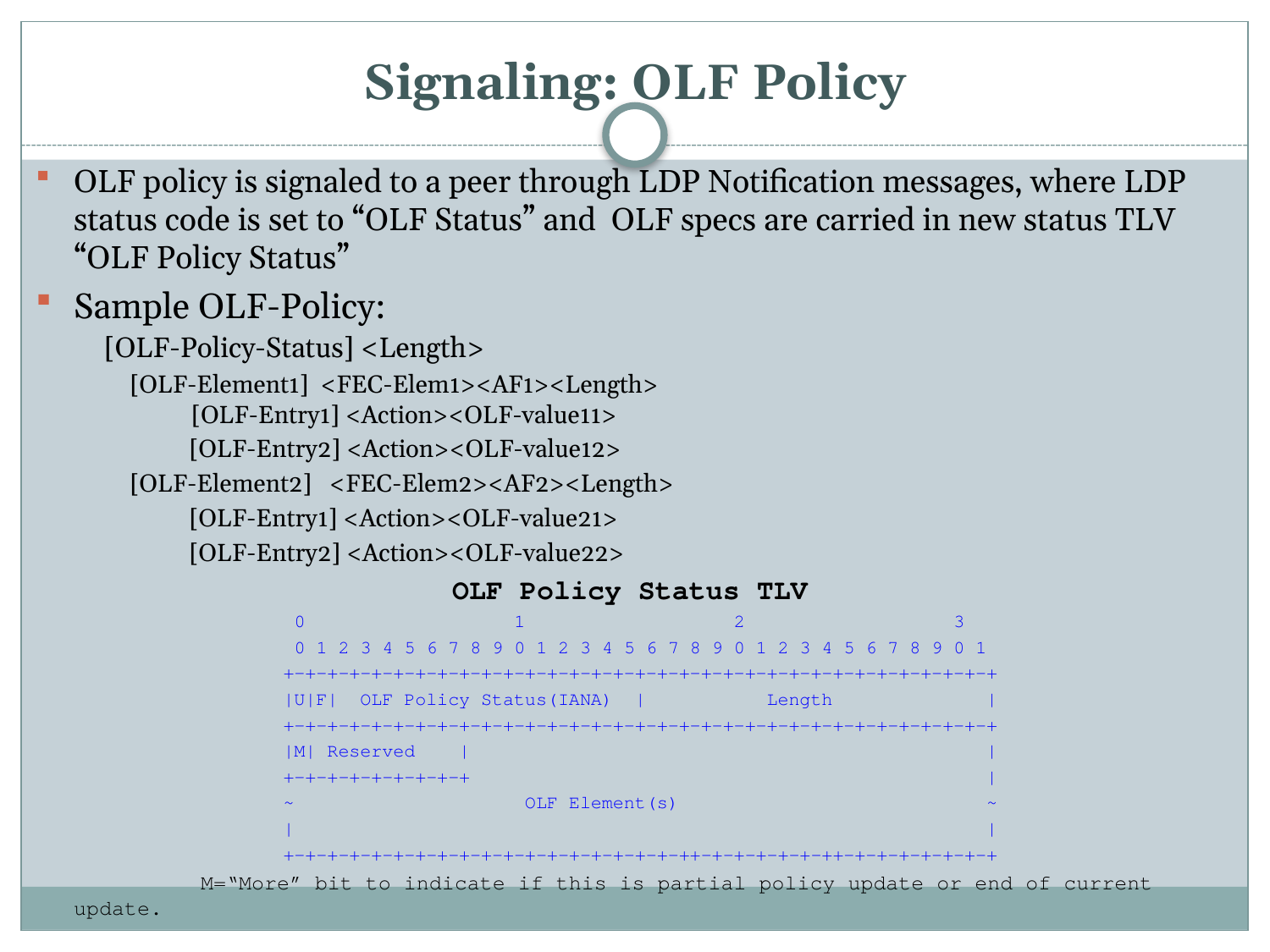

# Signaling: OLF Policy
OLF policy is signaled to a peer through LDP Notification messages, where LDP status code is set to “OLF Status” and  OLF specs are carried in new status TLV “OLF Policy Status”
Sample OLF-Policy:
    [OLF-Policy-Status] <Length>
  [OLF-Element1]  <FEC-Elem1><AF1><Length>
       [OLF-Entry1] <Action><OLF-value11>
            [OLF-Entry2] <Action><OLF-value12>
  [OLF-Element2]   <FEC-Elem2><AF2><Length>
            [OLF-Entry1] <Action><OLF-value21>
            [OLF-Entry2] <Action><OLF-value22>
OLF Policy Status TLV
0                   1                   2                   3
  0 1 2 3 4 5 6 7 8 9 0 1 2 3 4 5 6 7 8 9 0 1 2 3 4 5 6 7 8 9 0 1
  +-+-+-+-+-+-+-+-+-+-+-+-+-+-+-+-+-+-+-+-+-+-+-+-+-+-+-+-+-+-+-+-+
  |U|F|  OLF Policy Status(IANA)  |           Length              |
  +-+-+-+-+-+-+-+-+-+-+-+-+-+-+-+-+-+-+-+-+-+-+-+-+-+-+-+-+-+-+-+-+
  |M| Reserved    |                                               |
  +-+-+-+-+-+-+-+-+                                               |
  ~                     OLF Element(s)                            ~
  |                                                               |
  +-+-+-+-+-+-+-+-+-+-+-+-+-+-+-+-+-+-++-+-+-+-+-+-++-+-+-+-+-+-+-+
		M=“More” bit to indicate if this is partial policy update or end of current update.